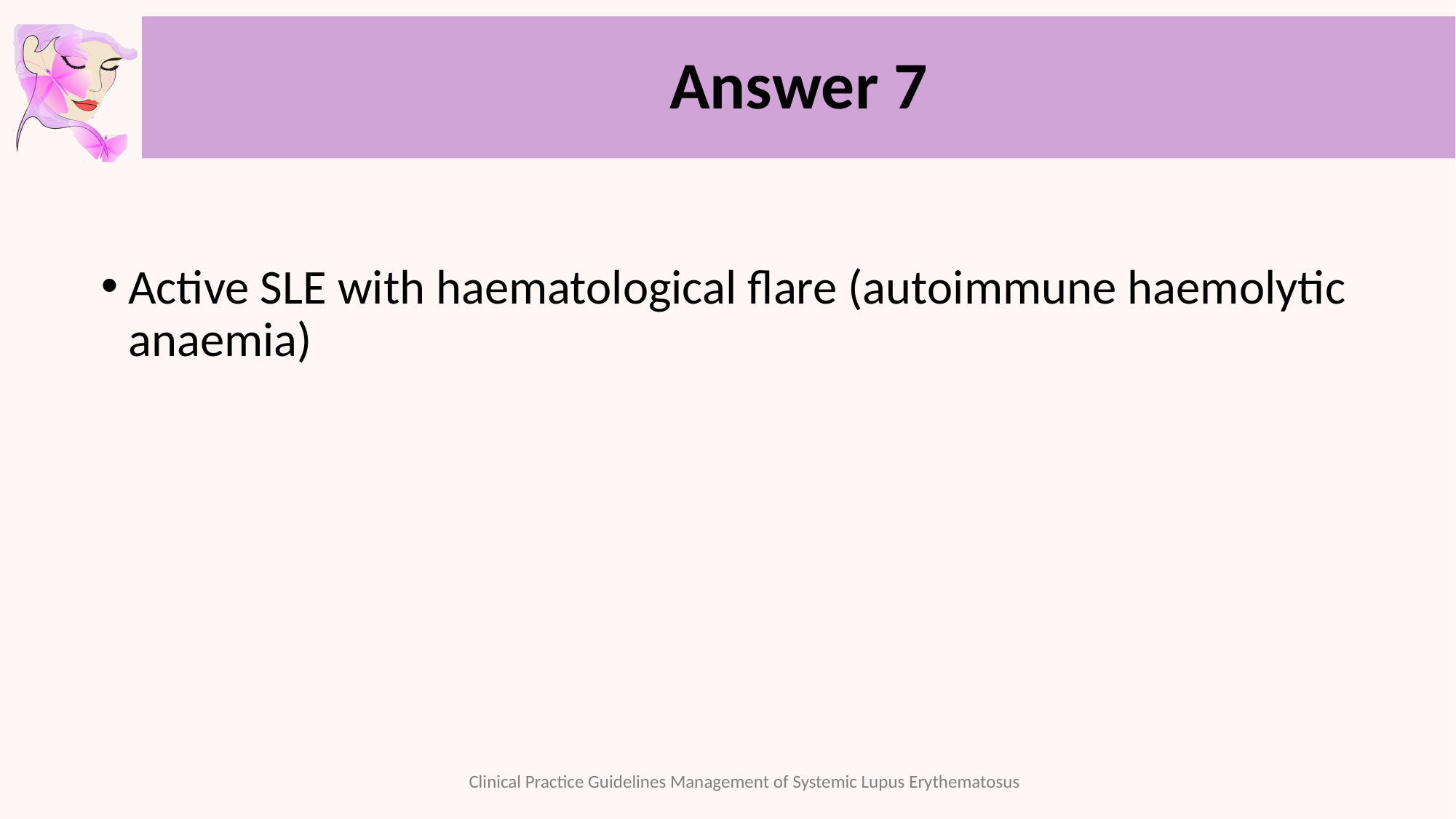

# Answer 7
Active SLE with haematological flare (autoimmune haemolytic anaemia)